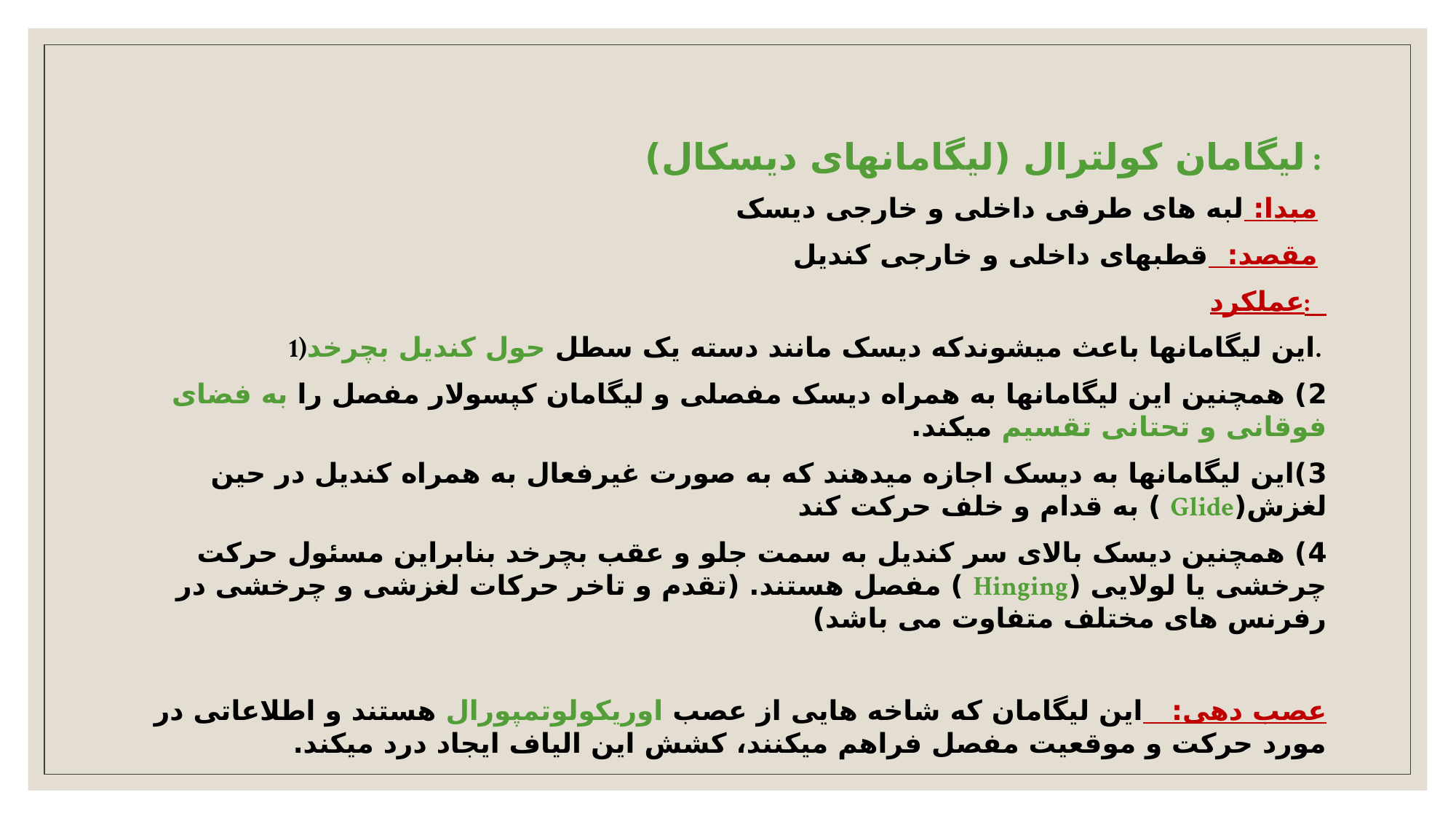

لیگامان کولترال (لیگامانهای دیسکال) :
مبدا: لبه های طرفی داخلی و خارجی دیسک
مقصد:  قطبهای داخلی و خارجی کندیل
عملکرد:
1)این لیگامانها باعث میشوندکه دیسک مانند دسته یک سطل حول کندیل بچرخد.
2) همچنین این لیگامانها به همراه دیسک مفصلی و لیگامان کپسولار مفصل را به فضای فوقانی و تحتانی تقسیم میکند.
3)این لیگامانها به دیسک اجازه میدهند که به صورت غیرفعال به همراه کندیل در حین لغزش(Glide ) به قدام و خلف حرکت کند
4) همچنین دیسک بالای سر کندیل به سمت جلو و عقب بچرخد بنابراین مسئول حرکت چرخشی یا لولایی (Hinging ) مفصل هستند. (تقدم و تاخر حرکات لغزشی و چرخشی در رفرنس های مختلف متفاوت می باشد)

عصب دهی:   این لیگامان که شاخه هایی از عصب اوریکولوتمپورال هستند و اطلاعاتی در مورد حرکت و موقعیت مفصل فراهم میکنند، کشش این الیاف ایجاد درد میکند.